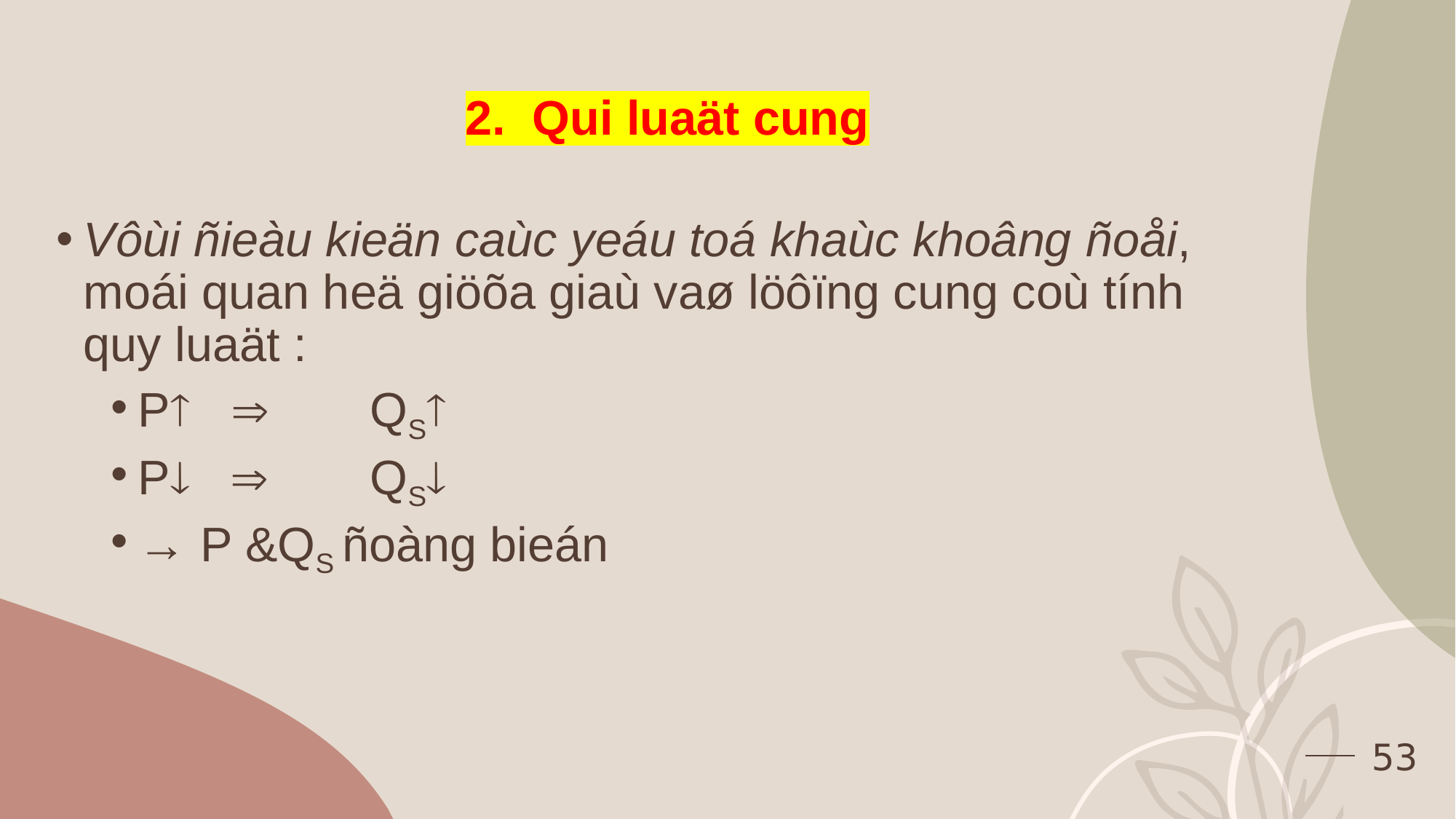

2.  Qui luaät cung
Vôùi ñieàu kieän caùc yeáu toá khaùc khoâng ñoåi, moái quan heä giöõa giaù vaø löôïng cung coù tính quy luaät :
P↑   ⇒	 QS↑
P↓   ⇒	 QS↓
→ P &QS ñoàng bieán
53